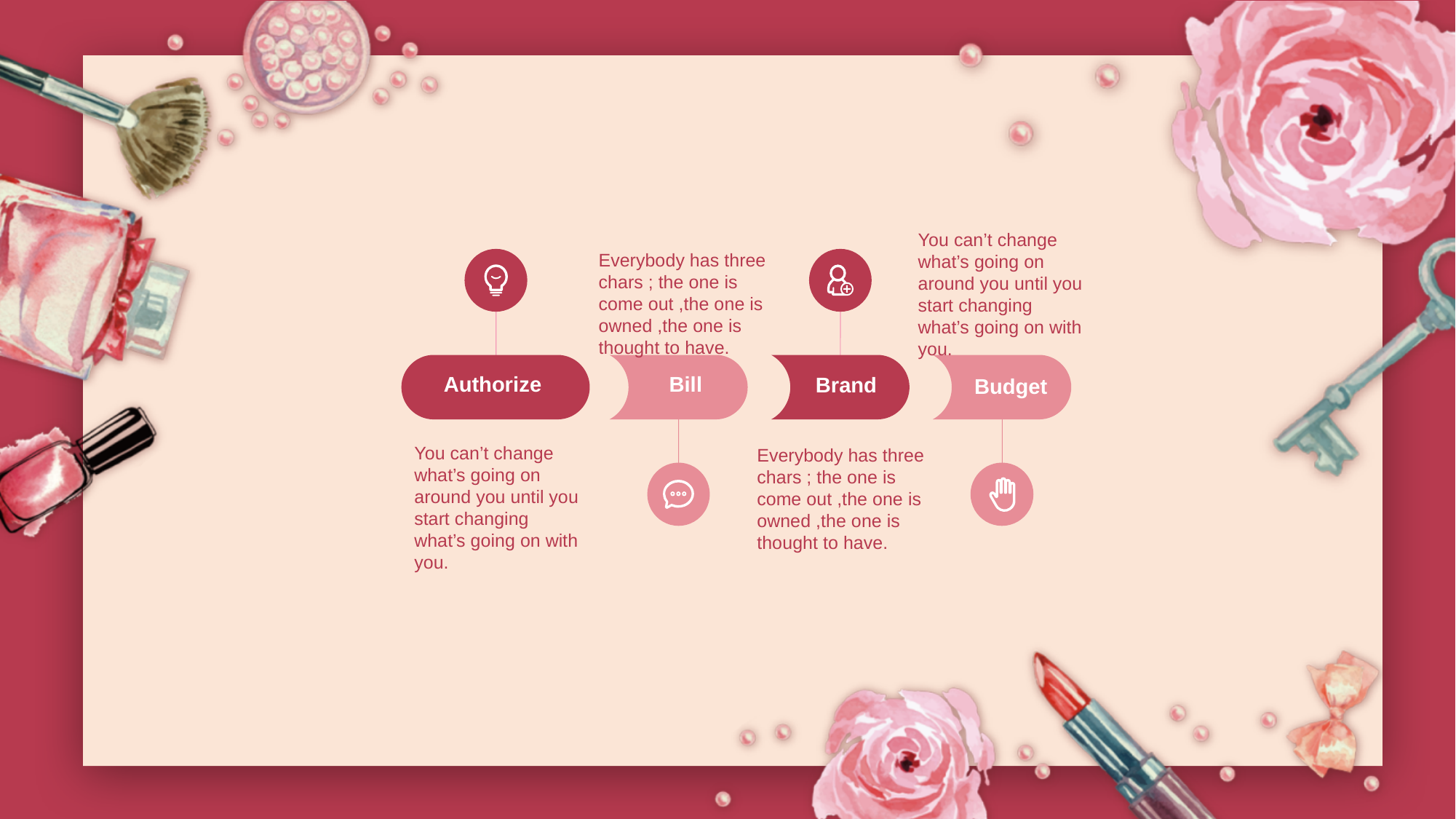

#
You can’t change what’s going on around you until you start changing what’s going on with you.
Everybody has three chars ; the one is come out ,the one is owned ,the one is thought to have.

Authorize

Brand

Bill

Budget
You can’t change what’s going on around you until you start changing what’s going on with you.
Everybody has three chars ; the one is come out ,the one is owned ,the one is thought to have.